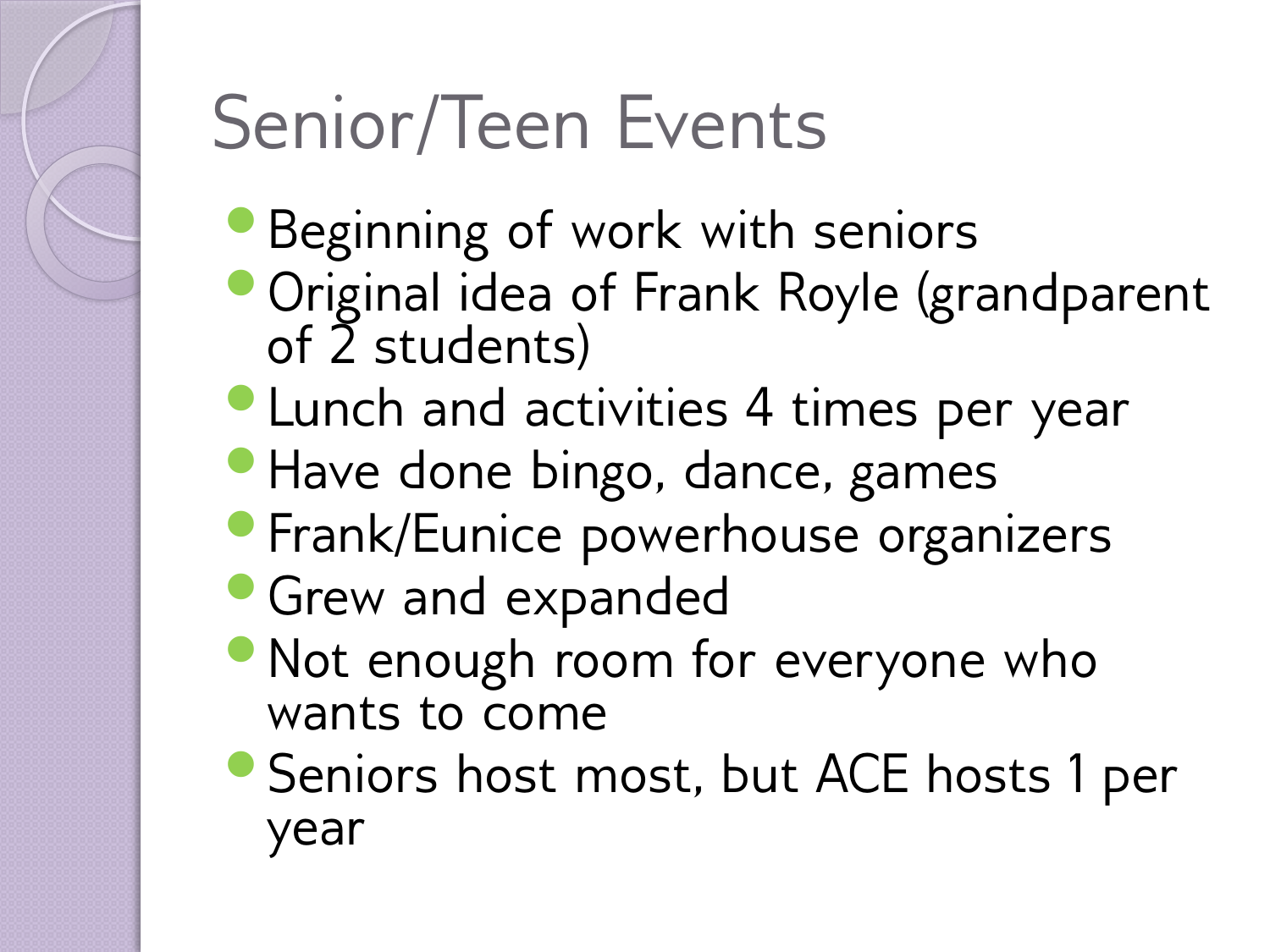

# Senior/Teen Events
Beginning of work with seniors
Original idea of Frank Royle (grandparent of 2 students)
Lunch and activities 4 times per year
Have done bingo, dance, games
Frank/Eunice powerhouse organizers
Grew and expanded
Not enough room for everyone who wants to come
Seniors host most, but ACE hosts 1 per year